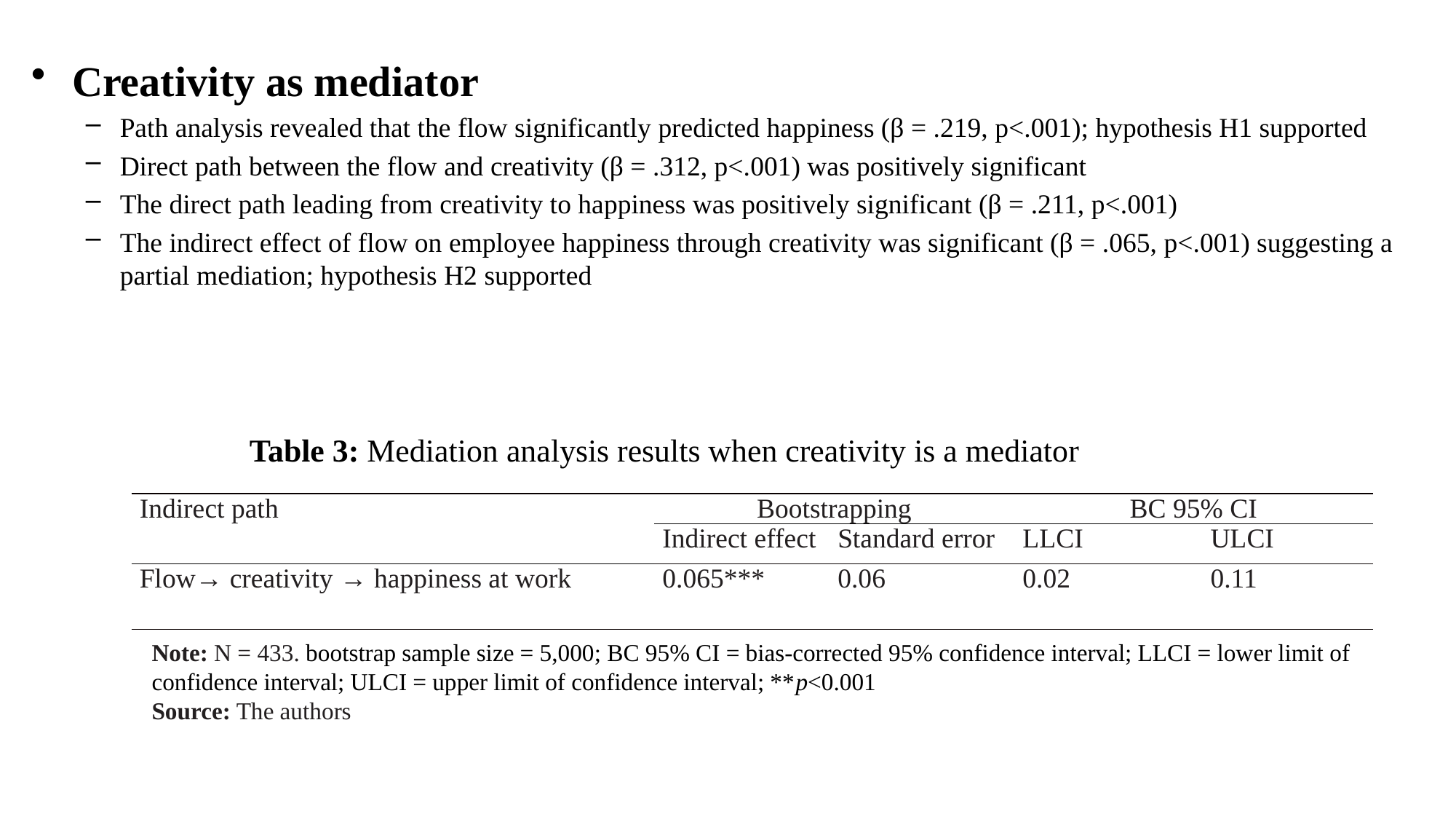

Creativity as mediator
Path analysis revealed that the flow significantly predicted happiness (β = .219, p<.001); hypothesis H1 supported
Direct path between the flow and creativity (β = .312, p<.001) was positively significant
The direct path leading from creativity to happiness was positively significant (β = .211, p<.001)
The indirect effect of flow on employee happiness through creativity was significant (β = .065, p<.001) suggesting a partial mediation; hypothesis H2 supported

		Table 3: Mediation analysis results when creativity is a mediator
| Indirect path | Bootstrapping |  | BC 95% CI |  |
| --- | --- | --- | --- | --- |
|  | Indirect effect | Standard error | LLCI | ULCI |
| Flow→ creativity → happiness at work | 0.065\*\*\* | 0.06 | 0.02 | 0.11 |
Note: N = 433. bootstrap sample size = 5,000; BC 95% CI = bias-corrected 95% confidence interval; LLCI = lower limit of confidence interval; ULCI = upper limit of confidence interval; **p<0.001
Source: The authors

16